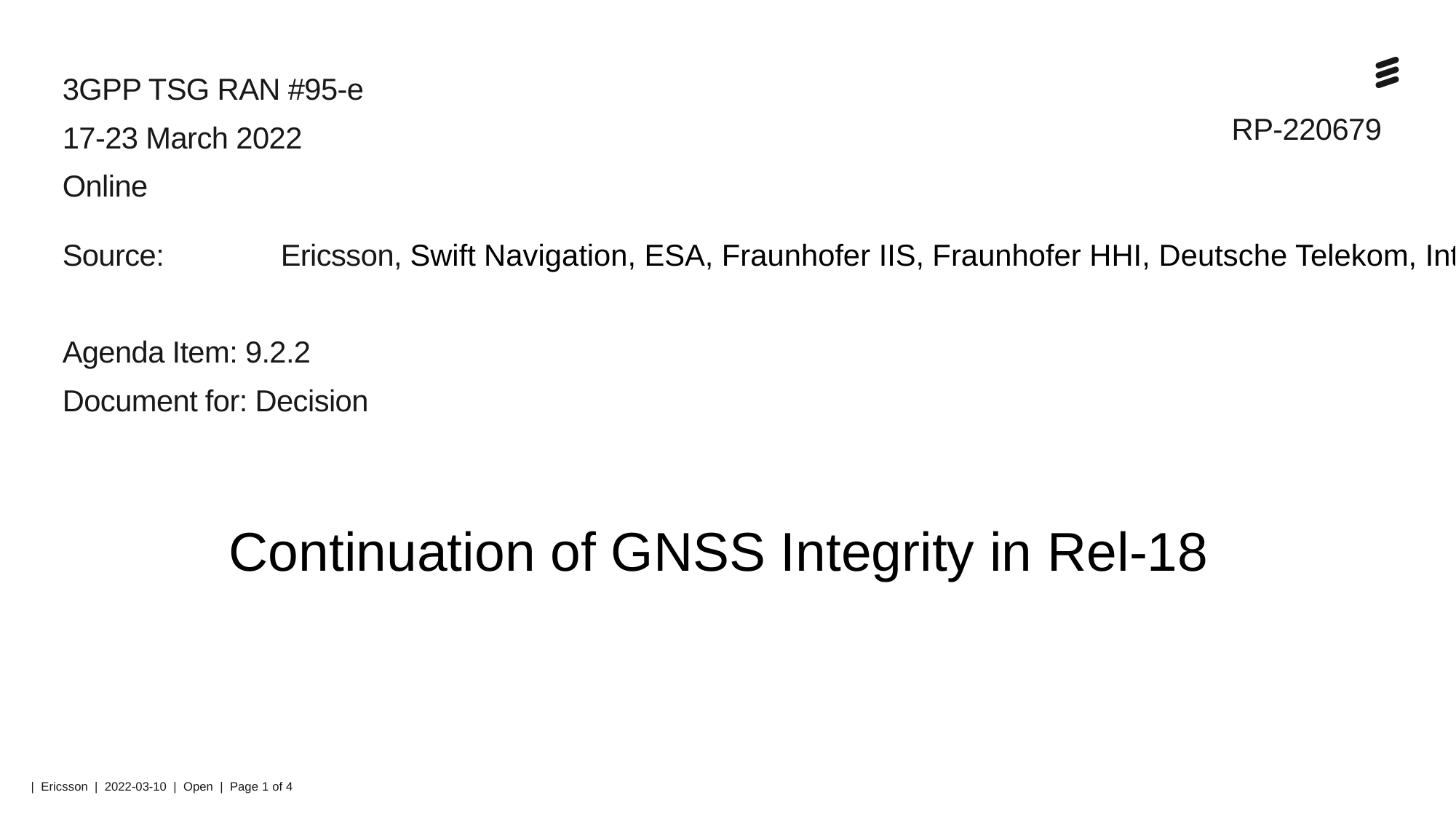

3GPP TSG RAN #95-e
17-23 March 2022
Online
RP-220679
Source: 	Ericsson, Swift Navigation, ESA, Fraunhofer IIS, Fraunhofer HHI, Deutsche Telekom, Intel

Agenda Item: 9.2.2
Document for: Decision

Continuation of GNSS Integrity in Rel-18